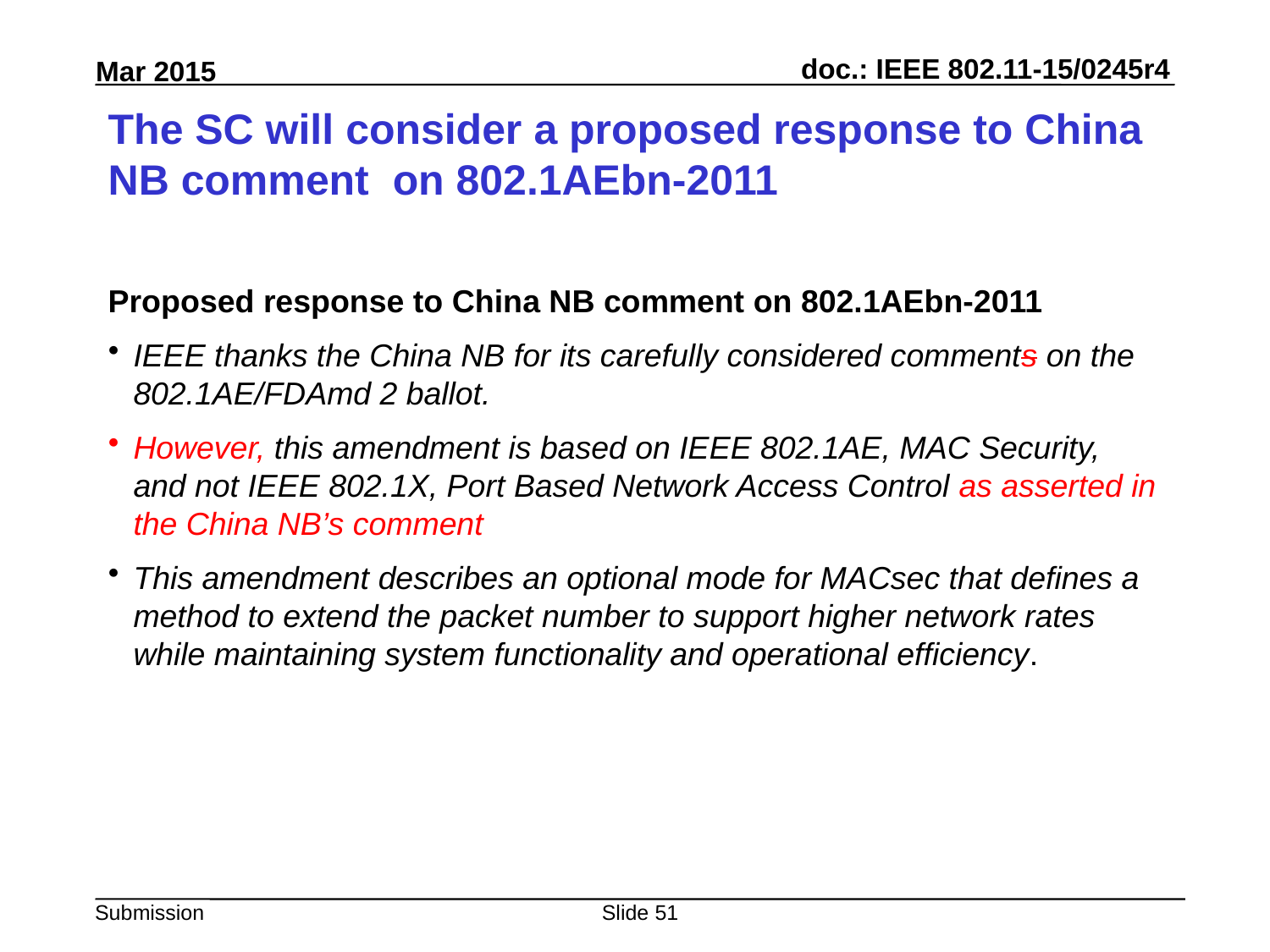

# The SC will consider a proposed response to China NB comment  on 802.1AEbn-2011
Proposed response to China NB comment on 802.1AEbn-2011
IEEE thanks the China NB for its carefully considered comments on the 802.1AE/FDAmd 2 ballot.
However, this amendment is based on IEEE 802.1AE, MAC Security, and not IEEE 802.1X, Port Based Network Access Control as asserted in the China NB’s comment
This amendment describes an optional mode for MACsec that defines a method to extend the packet number to support higher network rates while maintaining system functionality and operational efficiency.
Slide 51